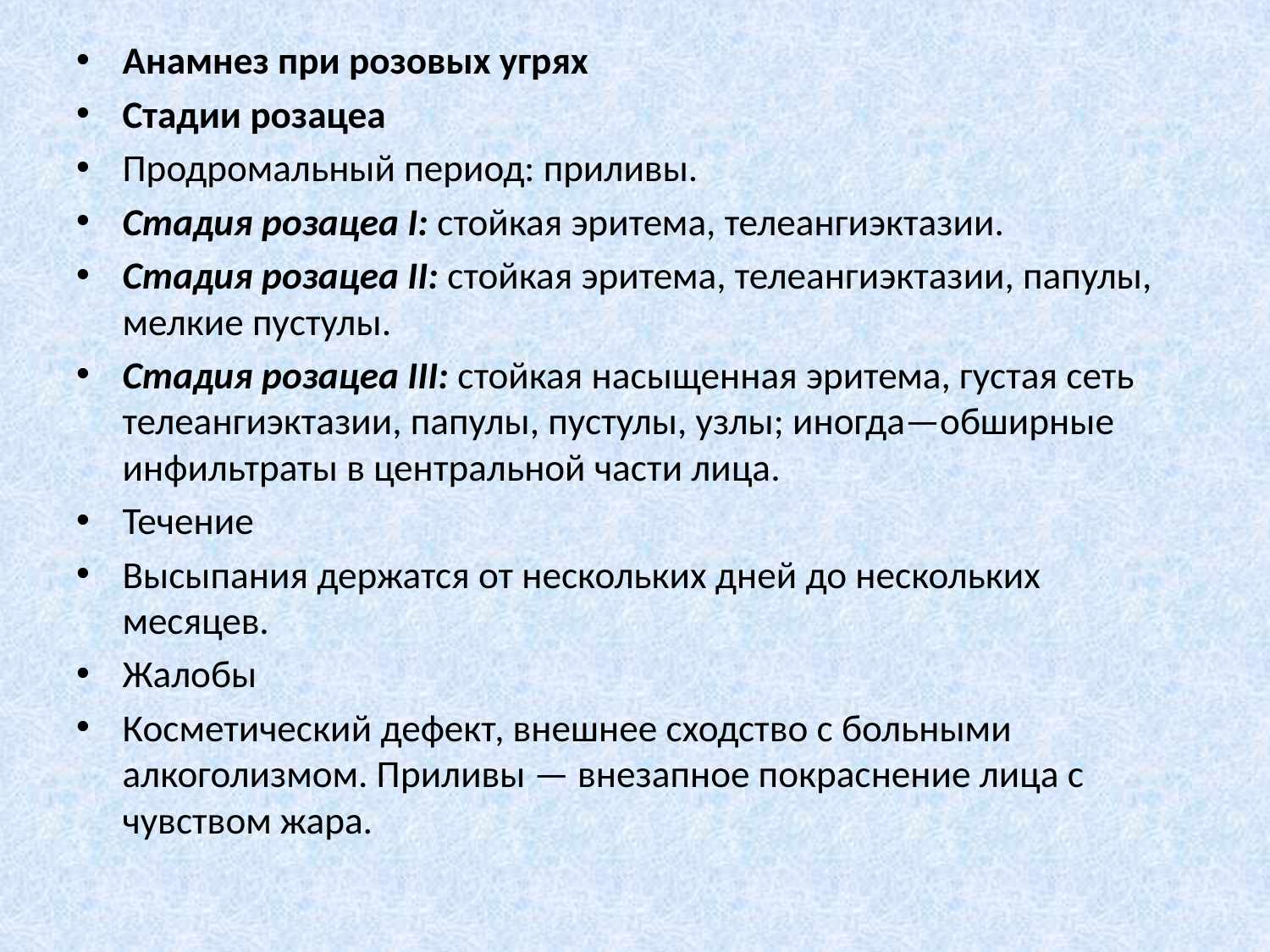

Анамнез при розовых угрях
Стадии розацеа
Продромальный период: приливы.
Стадия розацеа I: стойкая эритема, телеангиэктазии.
Стадия розацеа II: стойкая эритема, телеангиэктазии, папулы, мелкие пустулы.
Стадия розацеа III: стойкая насыщенная эритема, густая сеть телеангиэктазии, папулы, пустулы, узлы; иногда—обширные инфильтраты в центральной части лица.
Течение
Высыпания держатся от нескольких дней до нескольких месяцев.
Жалобы
Косметический дефект, внешнее сходство с больными алкоголизмом. Приливы — внезапное покраснение лица с чувством жара.